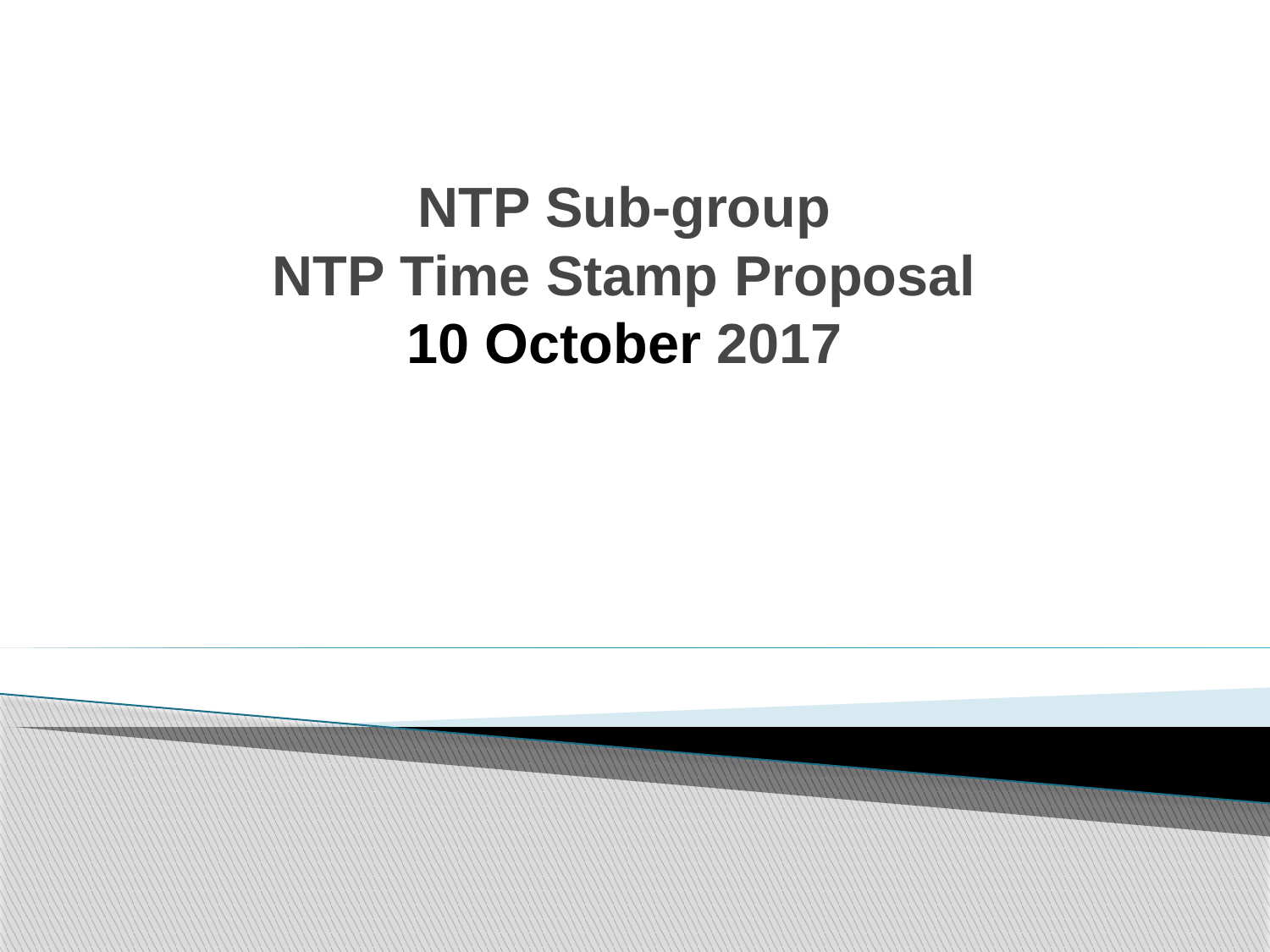

# NTP Sub-group NTP Time Stamp Proposal 10 October 2017